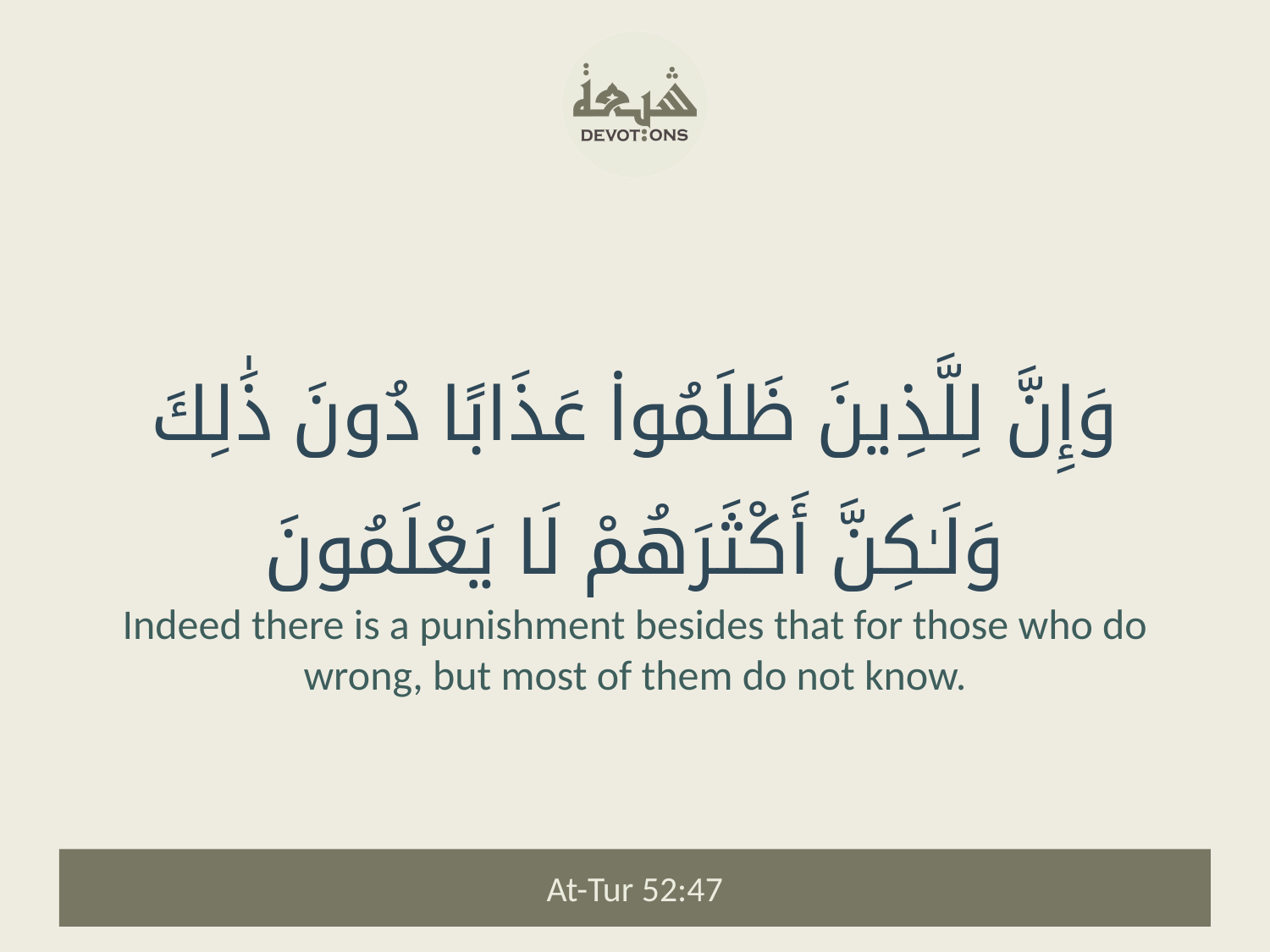

وَإِنَّ لِلَّذِينَ ظَلَمُوا۟ عَذَابًا دُونَ ذَٰلِكَ وَلَـٰكِنَّ أَكْثَرَهُمْ لَا يَعْلَمُونَ
Indeed there is a punishment besides that for those who do wrong, but most of them do not know.
At-Tur 52:47